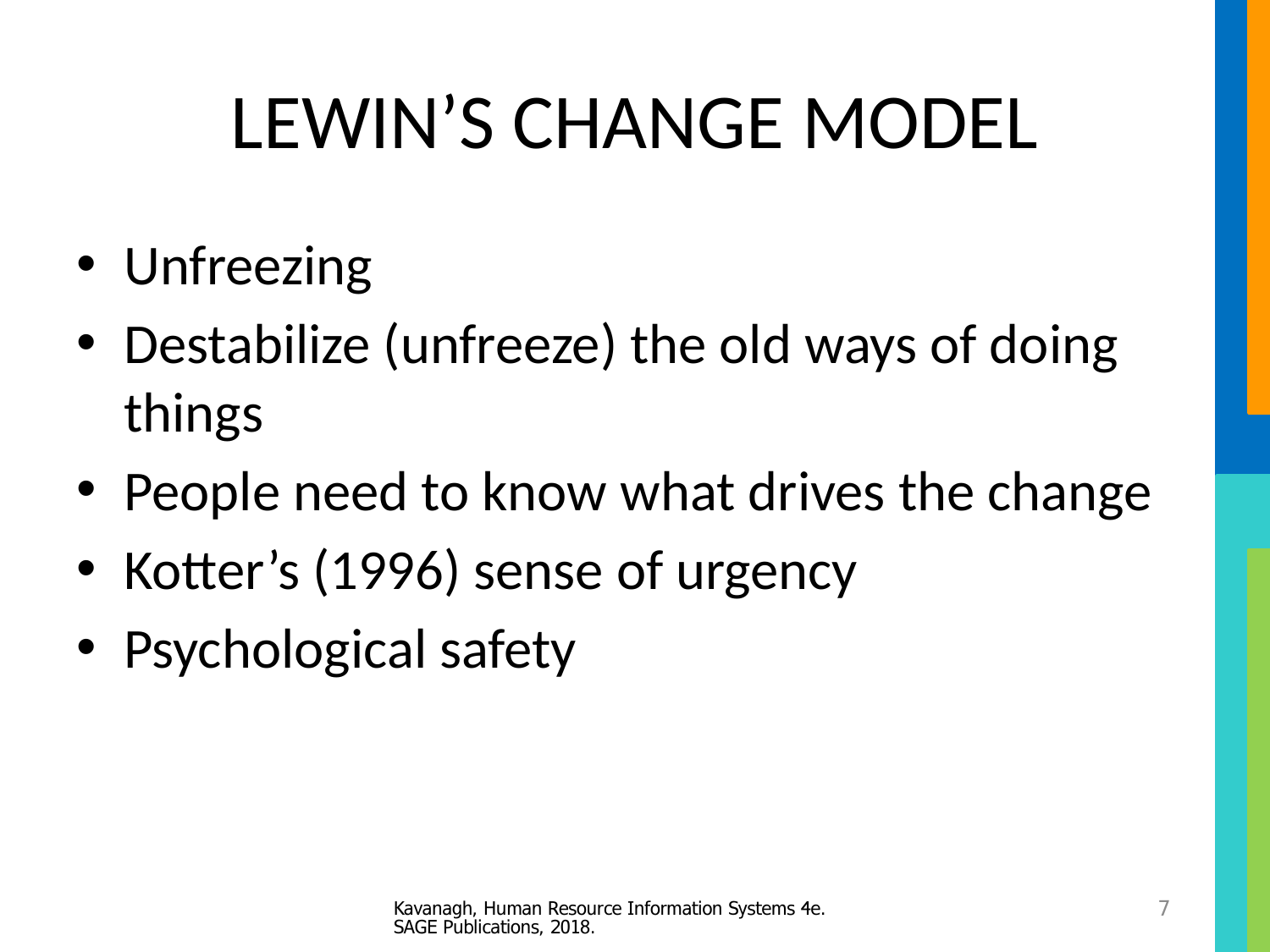

# LEWIN’S CHANGE MODEL
Unfreezing
Destabilize (unfreeze) the old ways of doing things
People need to know what drives the change
Kotter’s (1996) sense of urgency
Psychological safety
Kavanagh, Human Resource Information Systems 4e. SAGE Publications, 2018.
7